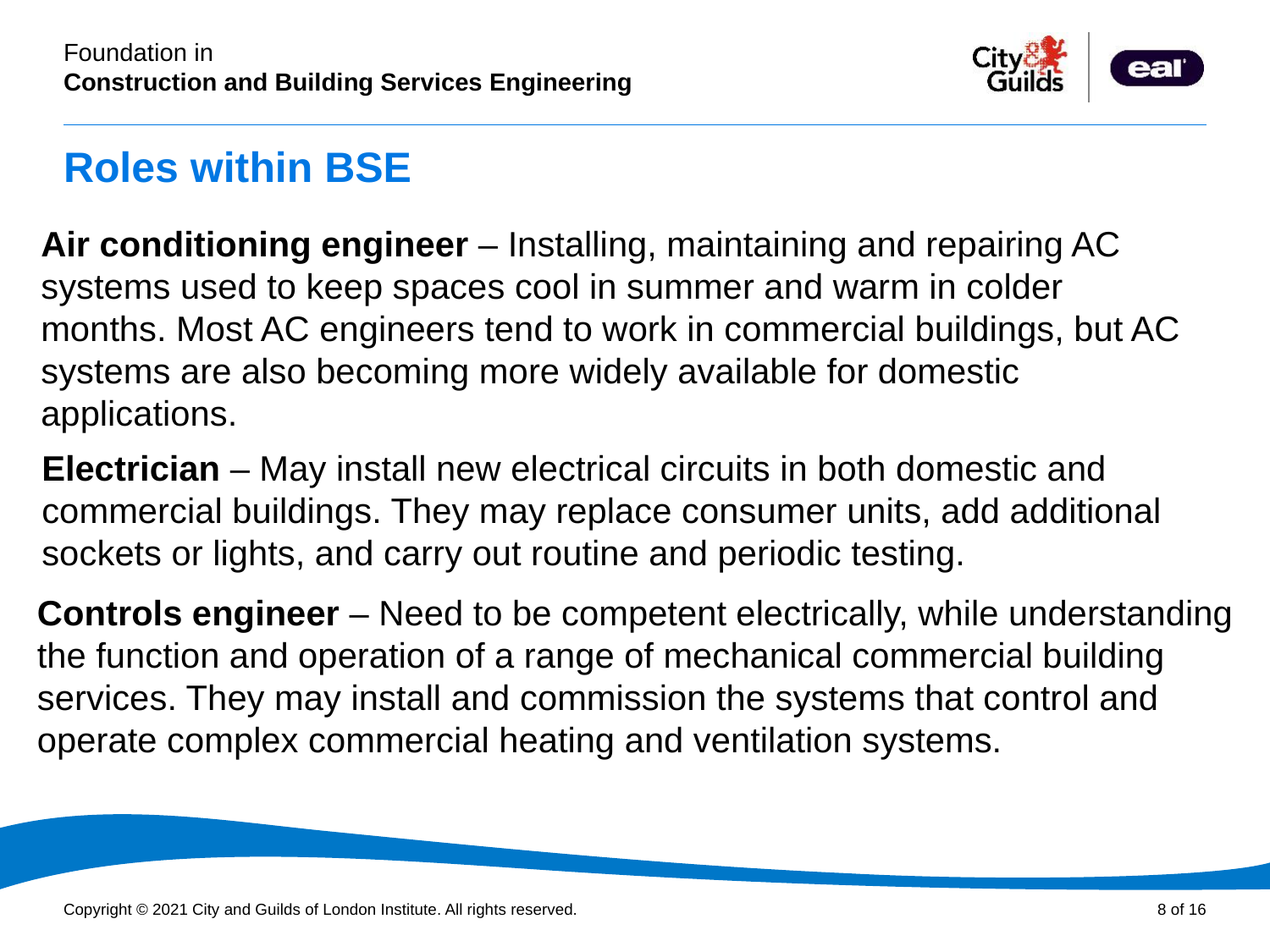

# Roles within BSE
Air conditioning engineer – Installing, maintaining and repairing AC systems used to keep spaces cool in summer and warm in colder months. Most AC engineers tend to work in commercial buildings, but AC systems are also becoming more widely available for domestic applications.
Electrician – May install new electrical circuits in both domestic and commercial buildings. They may replace consumer units, add additional sockets or lights, and carry out routine and periodic testing.
Controls engineer – Need to be competent electrically, while understanding the function and operation of a range of mechanical commercial building services. They may install and commission the systems that control and operate complex commercial heating and ventilation systems.